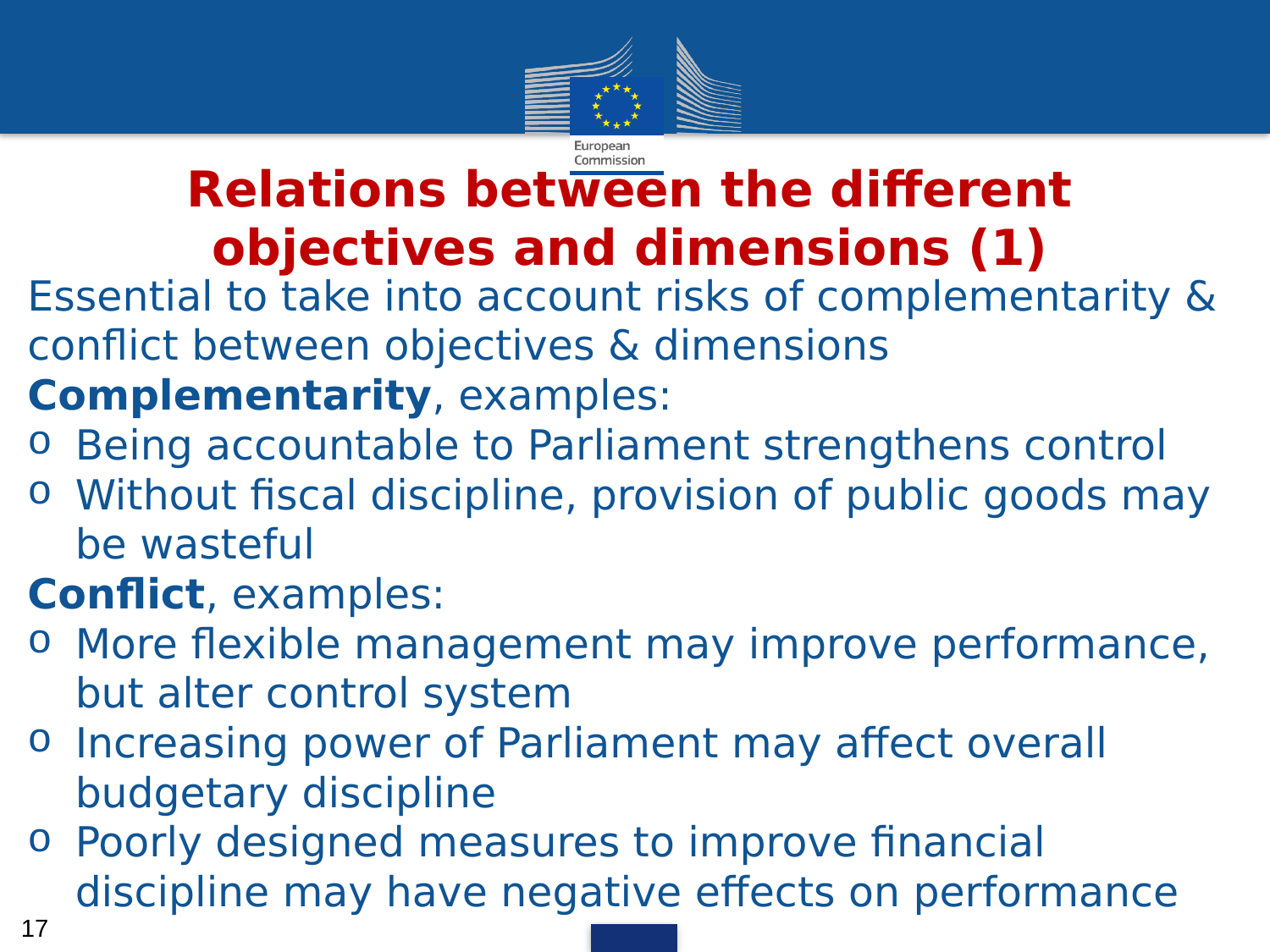

# Relations between the different objectives and dimensions (1)
Essential to take into account risks of complementarity & conflict between objectives & dimensions
Complementarity, examples:
Being accountable to Parliament strengthens control
Without fiscal discipline, provision of public goods may be wasteful
Conflict, examples:
More flexible management may improve performance, but alter control system
Increasing power of Parliament may affect overall budgetary discipline
Poorly designed measures to improve financial discipline may have negative effects on performance

17